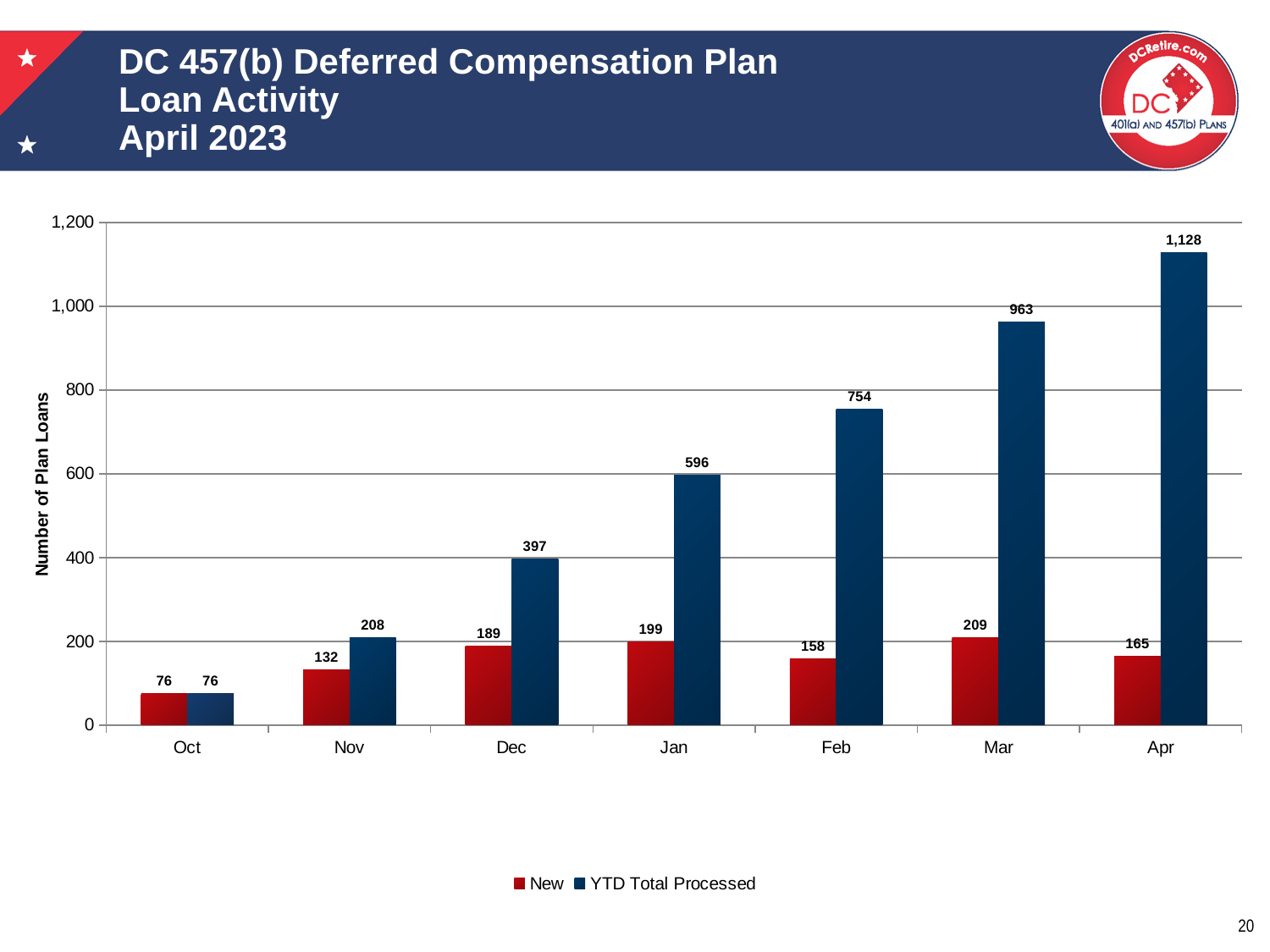

# DC 457(b) Deferred Compensation Plan Loan Activity April 2023

### Chart

| Category | New | YTD Total Processed |
|---|---|---|
| Oct | 76.0 | 76.0 |
| Nov | 132.0 | 208.0 |
| Dec | 189.0 | 397.0 |
| Jan | 199.0 | 596.0 |
| Feb | 158.0 | 754.0 |
| Mar | 209.0 | 963.0 |
| Apr | 165.0 | 1128.0 |